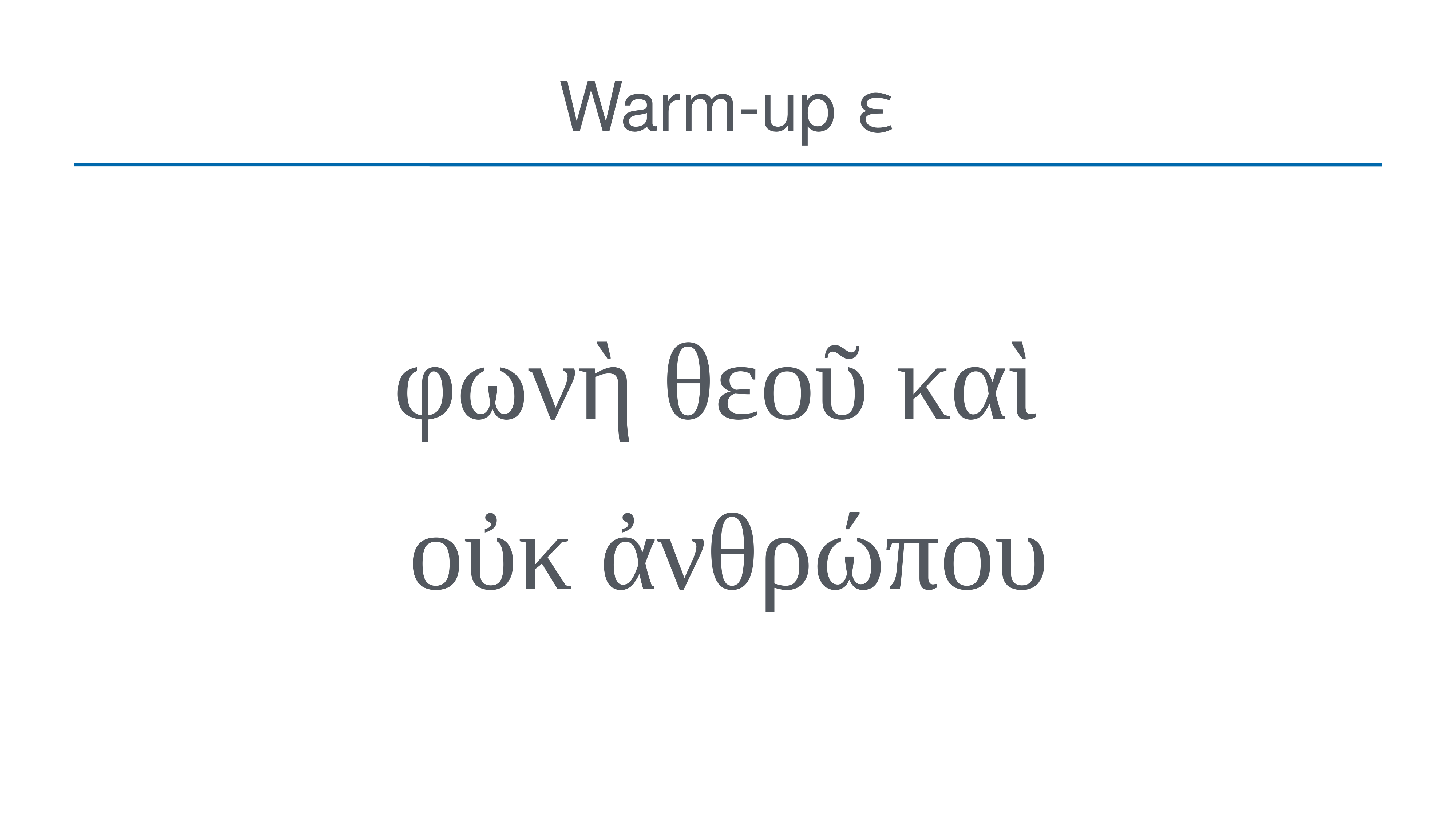

# Warm-up ε
φωνὴ θεοῦ καὶ
οὐκ ἀνθρώπου